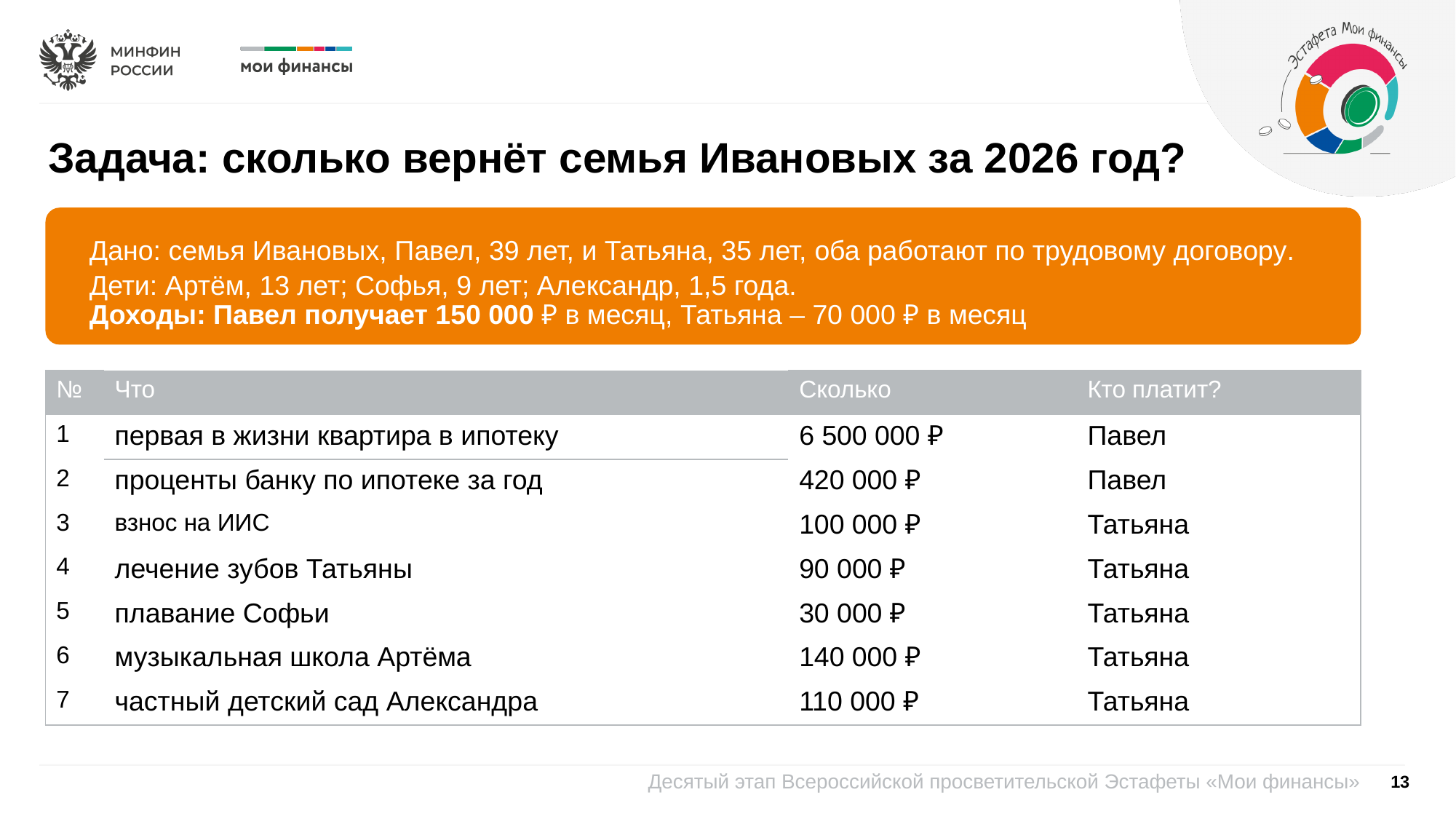

Задача: сколько вернёт семья Ивановых за 2026 год?

Дано: семья Ивановых, Павел, 39 лет, и Татьяна, 35 лет, оба работают по трудовому договору.
Дети: Артём, 13 лет; Софья, 9 лет; Александр, 1,5 года.
Доходы: Павел получает 150 000 ₽ в месяц, Татьяна – 70 000 ₽ в месяц
| № | Что | Сколько | Кто платит? |
| --- | --- | --- | --- |
| 1 | первая в жизни квартира в ипотеку | 6 500 000 ₽ | Павел |
| 2 | проценты банку по ипотеке за год | 420 000 ₽ | Павел |
| 3 | взнос на ИИС | 100 000 ₽ | Татьяна |
| 4 | лечение зубов Татьяны | 90 000 ₽ | Татьяна |
| 5 | плавание Софьи | 30 000 ₽ | Татьяна |
| 6 | музыкальная школа Артёма | 140 000 ₽ | Татьяна |
| 7 | частный детский сад Александра | 110 000 ₽ | Татьяна |

13